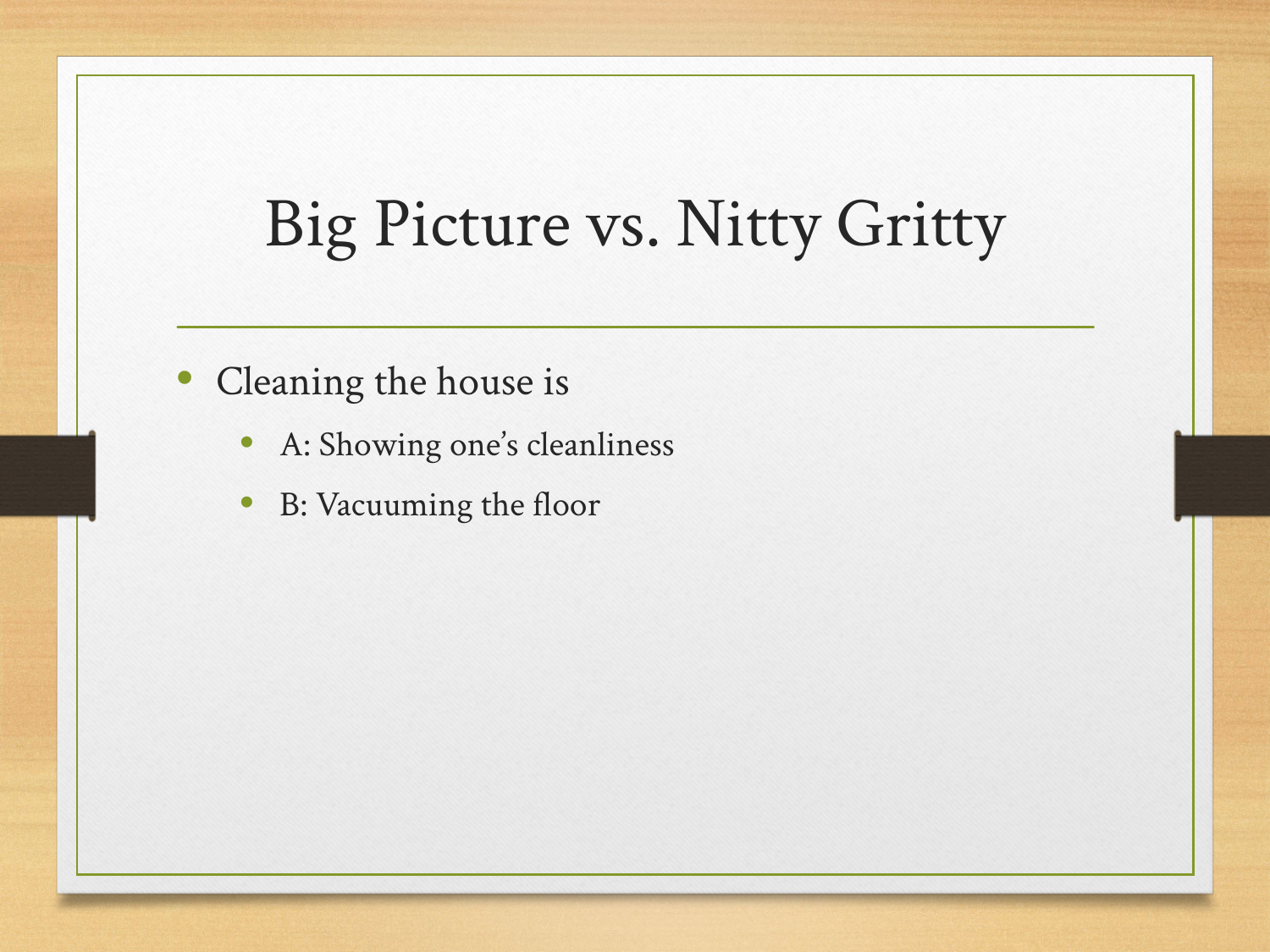

# Big Picture vs. Nitty Gritty
Cleaning the house is
A: Showing one’s cleanliness
B: Vacuuming the floor